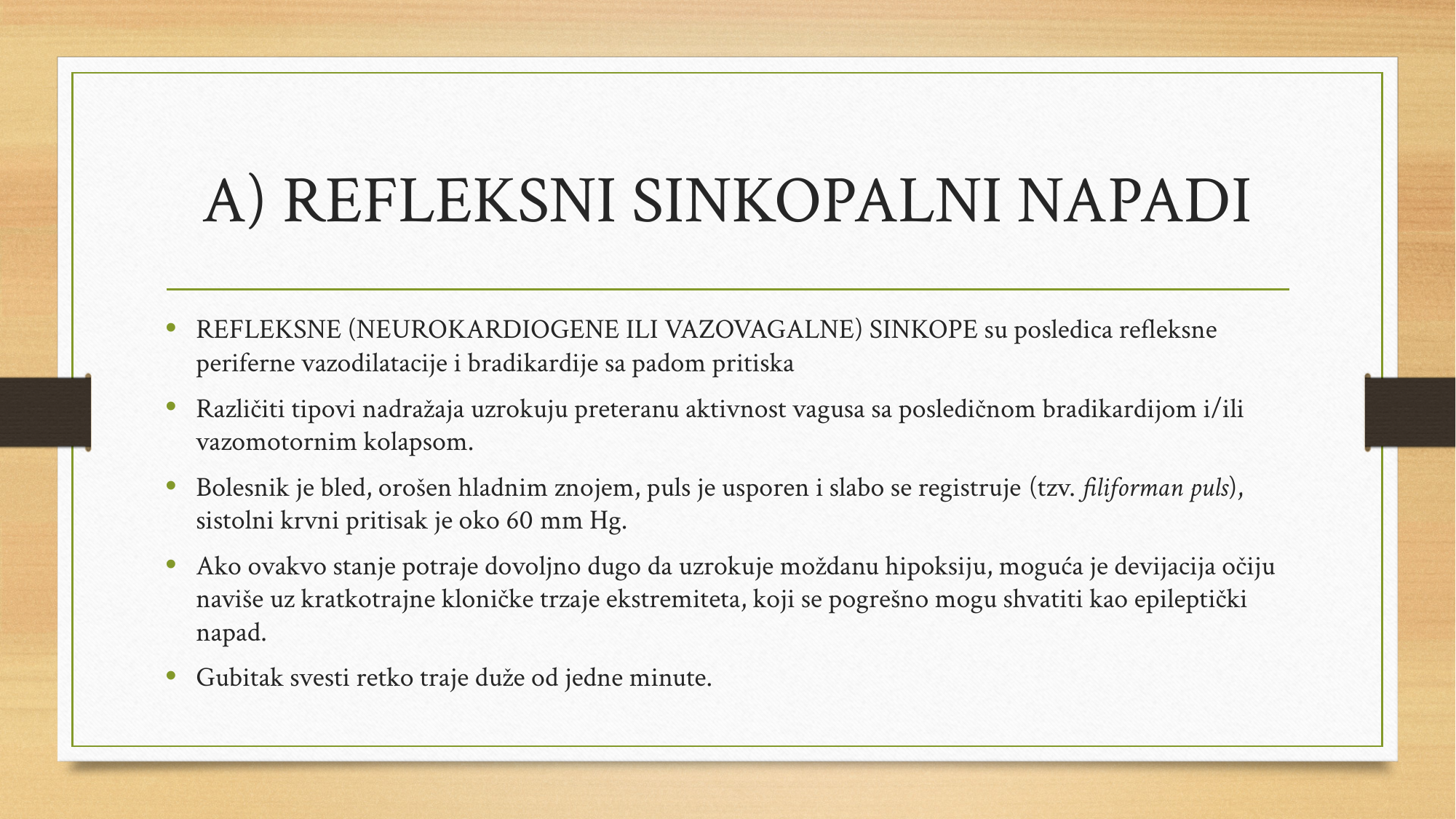

# A) REFLEKSNI SINKOPALNI NAPADI
REFLEKSNE (NEUROKARDIOGENE ILI VAZOVAGALNE) SINKOPE su posledica refleksne periferne vazodilatacije i bradikardije sa padom pritiska
Različiti tipovi nadražaja uzrokuju preteranu aktivnost vagusa sa posledičnom bradikardijom i/ili vazomotornim kolapsom.
Bolesnik je bled, orošen hladnim znojem, puls je usporen i slabo se registruje (tzv. filiforman puls), sistolni krvni pritisak je oko 60 mm Hg.
Ako ovakvo stanje potraje dovoljno dugo da uzrokuje moždanu hipoksiju, moguća je devijacija očiju naviše uz kratkotrajne kloničke trzaje ekstremiteta, koji se pogrešno mogu shvatiti kao epileptički napad.
Gubitak svesti retko traje duže od jedne minute.